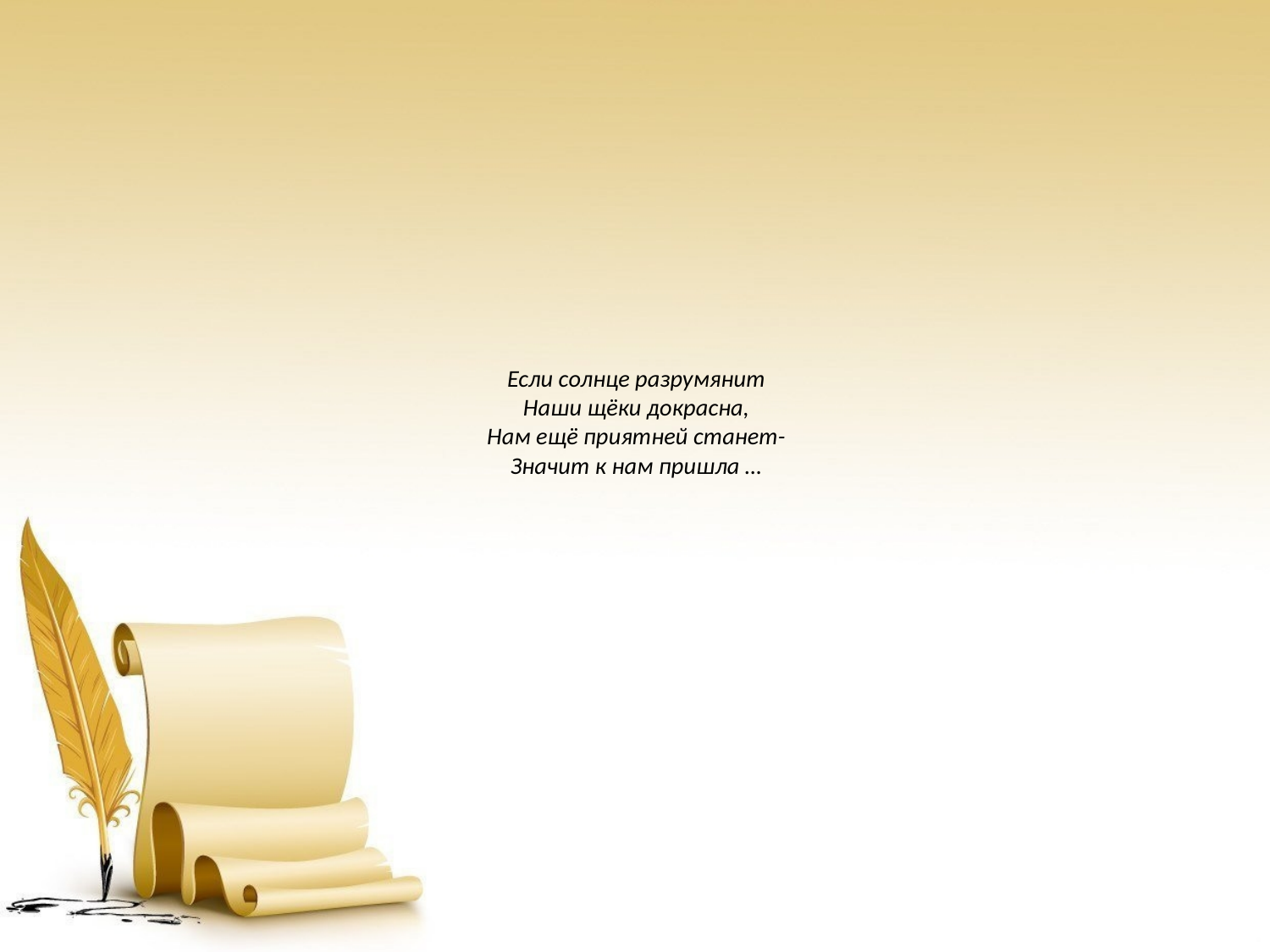

# Если солнце разрумянит Наши щёки докрасна, Нам ещё приятней станет- Значит к нам пришла …